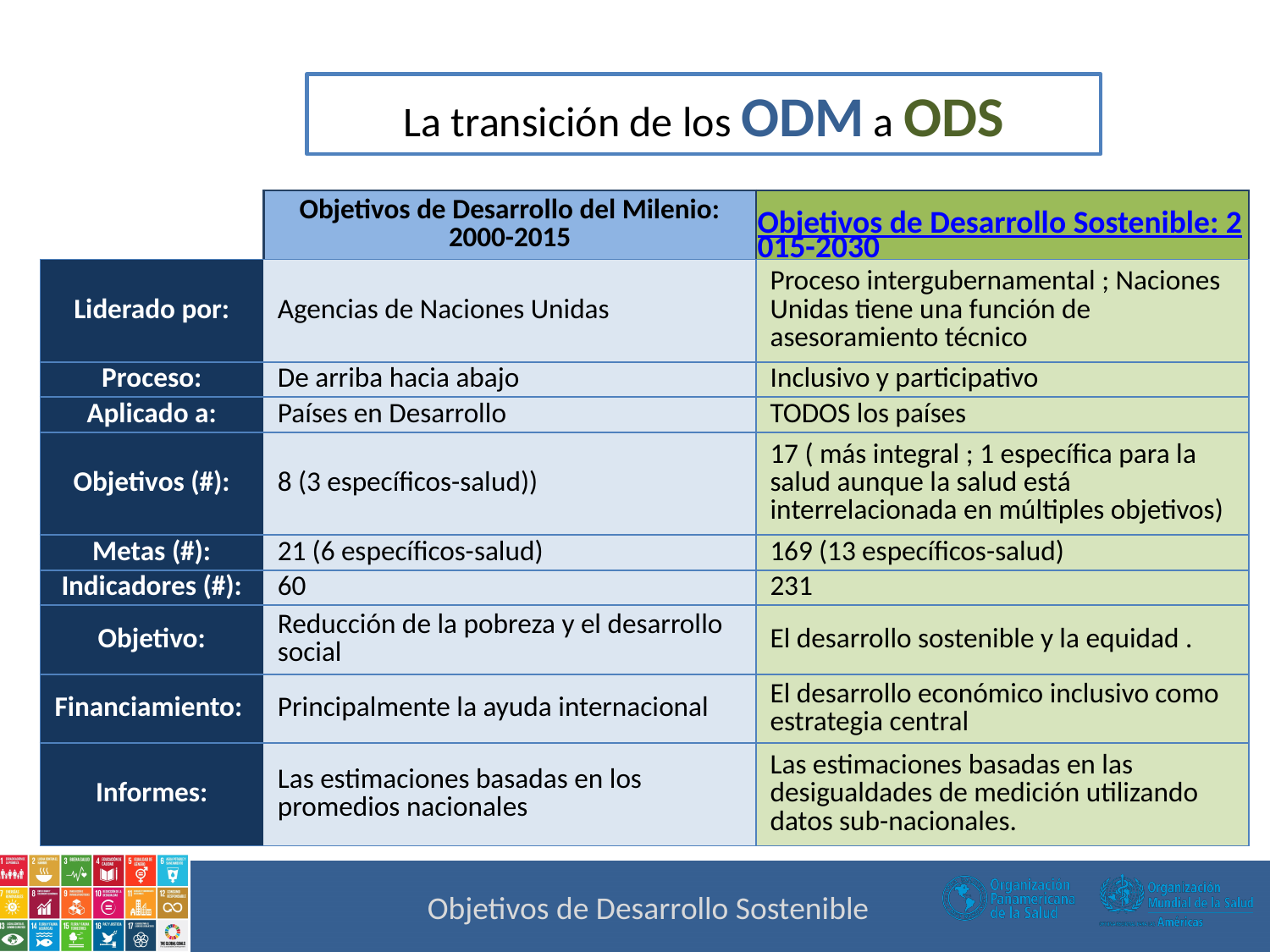

La transición de los ODM a ODS
|  | Objetivos de Desarrollo del Milenio: 2000-2015 | Objetivos de Desarrollo Sostenible: 2015-2030 |
| --- | --- | --- |
| Liderado por: | Agencias de Naciones Unidas | Proceso intergubernamental ; Naciones Unidas tiene una función de asesoramiento técnico |
| Proceso: | De arriba hacia abajo | Inclusivo y participativo |
| Aplicado a: | Países en Desarrollo | TODOS los países |
| Objetivos (#): | 8 (3 específicos-salud)) | 17 ( más integral ; 1 específica para la salud aunque la salud está interrelacionada en múltiples objetivos) |
| Metas (#): | 21 (6 específicos-salud) | 169 (13 específicos-salud) |
| Indicadores (#): | 60 | 231 |
| Objetivo: | Reducción de la pobreza y el desarrollo social | El desarrollo sostenible y la equidad . |
| Financiamiento: | Principalmente la ayuda internacional | El desarrollo económico inclusivo como estrategia central |
| Informes: | Las estimaciones basadas en los promedios nacionales | Las estimaciones basadas en las desigualdades de medición utilizando datos sub-nacionales. |